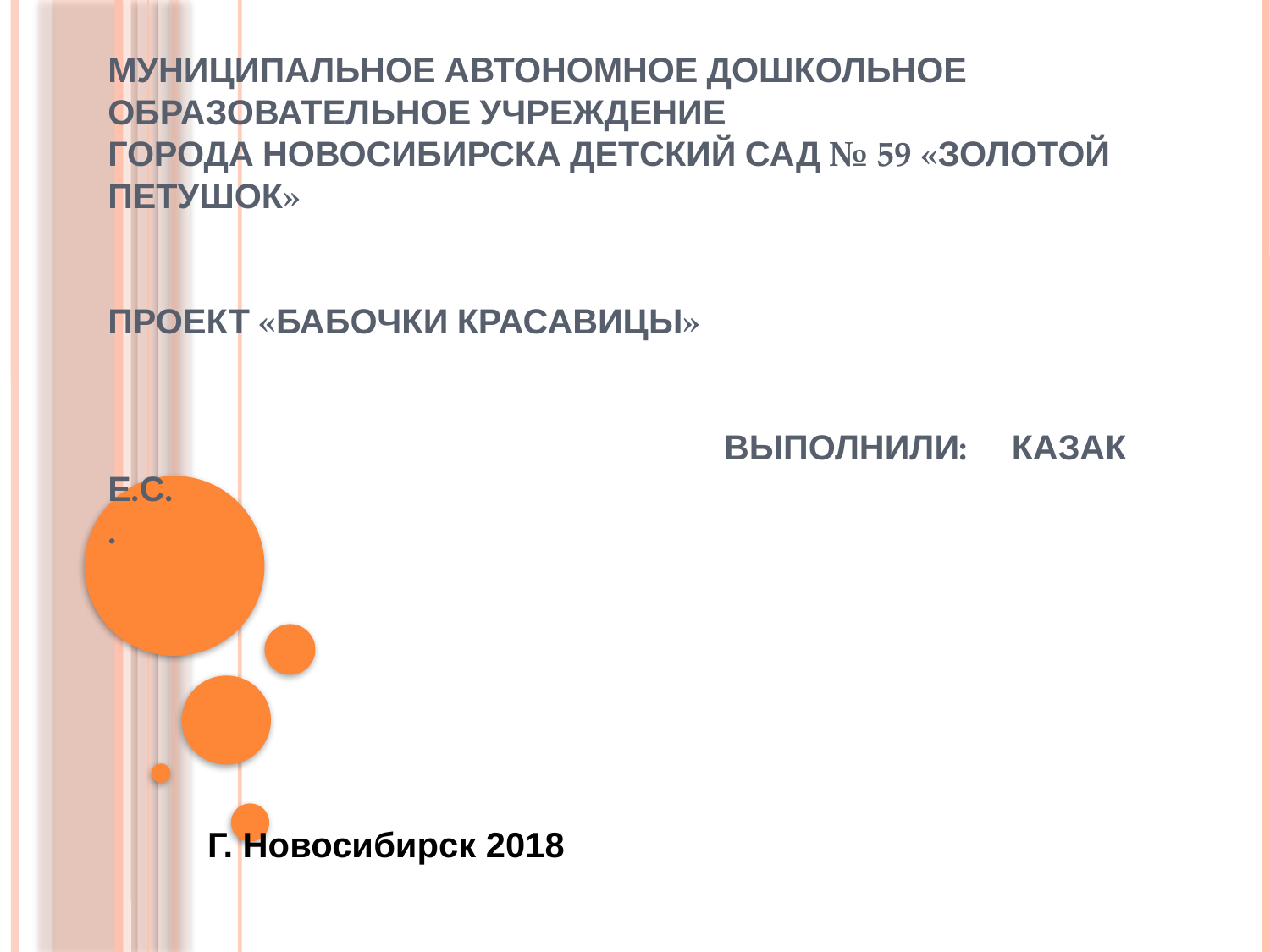

# Муниципальное автономное дошкольное образовательное учреждение города Новосибирска детский сад № 59 «Золотой петушок» ПРОЕКТ «БАБОЧКИ КРАСАВИЦЫ» Выполнили:     Казак Е.С. .
Г. Новосибирск 2018